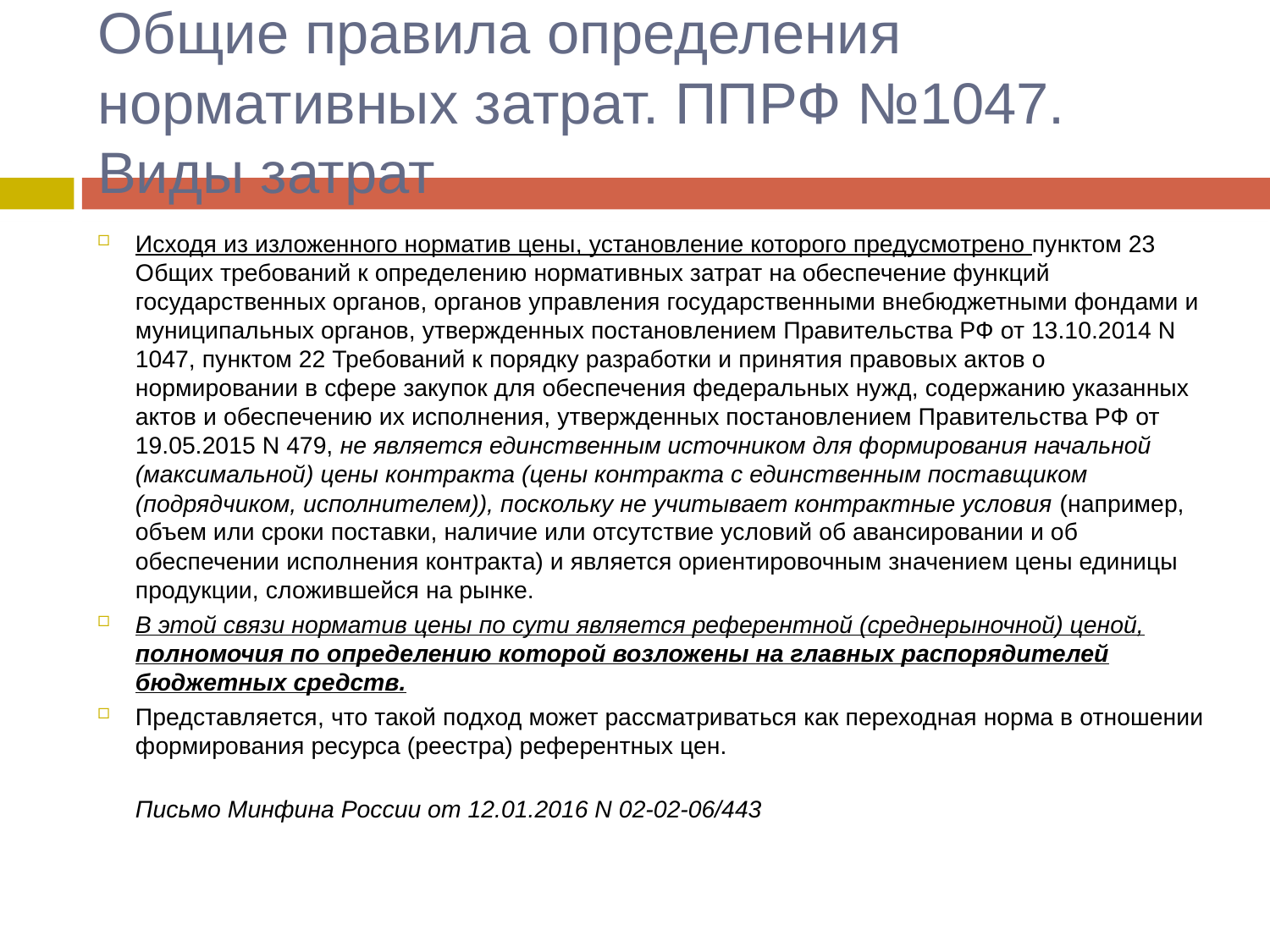

# Общие правила определения нормативных затрат. ППРФ №1047. Виды затрат
Исходя из изложенного норматив цены, установление которого предусмотрено пунктом 23 Общих требований к определению нормативных затрат на обеспечение функций государственных органов, органов управления государственными внебюджетными фондами и муниципальных органов, утвержденных постановлением Правительства РФ от 13.10.2014 N 1047, пунктом 22 Требований к порядку разработки и принятия правовых актов о нормировании в сфере закупок для обеспечения федеральных нужд, содержанию указанных актов и обеспечению их исполнения, утвержденных постановлением Правительства РФ от 19.05.2015 N 479, не является единственным источником для формирования начальной (максимальной) цены контракта (цены контракта с единственным поставщиком (подрядчиком, исполнителем)), поскольку не учитывает контрактные условия (например, объем или сроки поставки, наличие или отсутствие условий об авансировании и об обеспечении исполнения контракта) и является ориентировочным значением цены единицы продукции, сложившейся на рынке.
В этой связи норматив цены по сути является референтной (среднерыночной) ценой, полномочия по определению которой возложены на главных распорядителей бюджетных средств.
Представляется, что такой подход может рассматриваться как переходная норма в отношении формирования ресурса (реестра) референтных цен.
Письмо Минфина России от 12.01.2016 N 02-02-06/443